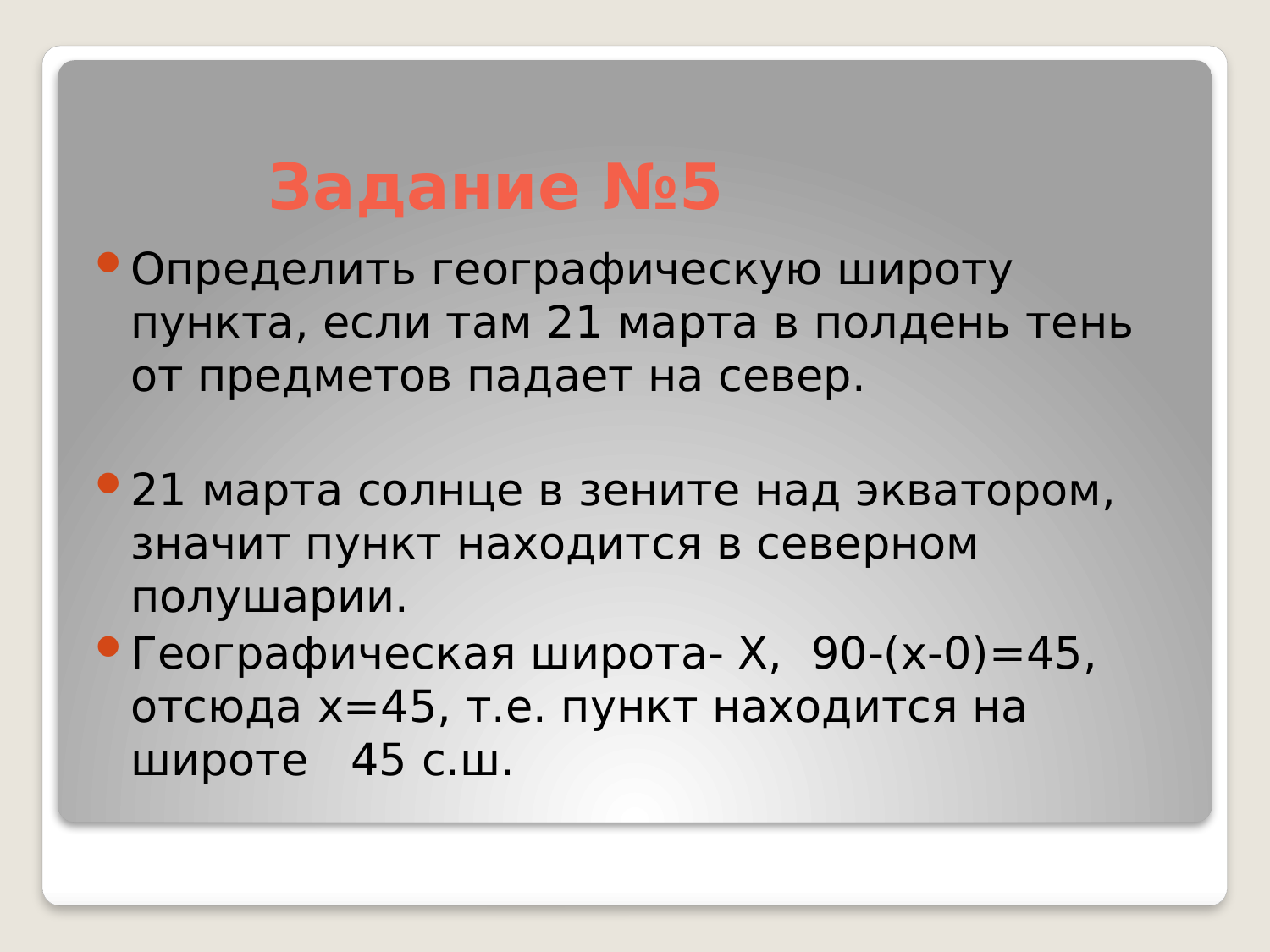

# Задание №5
Определить географическую широту пункта, если там 21 марта в полдень тень от предметов падает на север.

21 марта солнце в зените над экватором, значит пункт находится в северном полушарии.
Географическая широта- Х,  90-(х-0)=45, отсюда х=45, т.е. пункт находится на широте   45 с.ш.